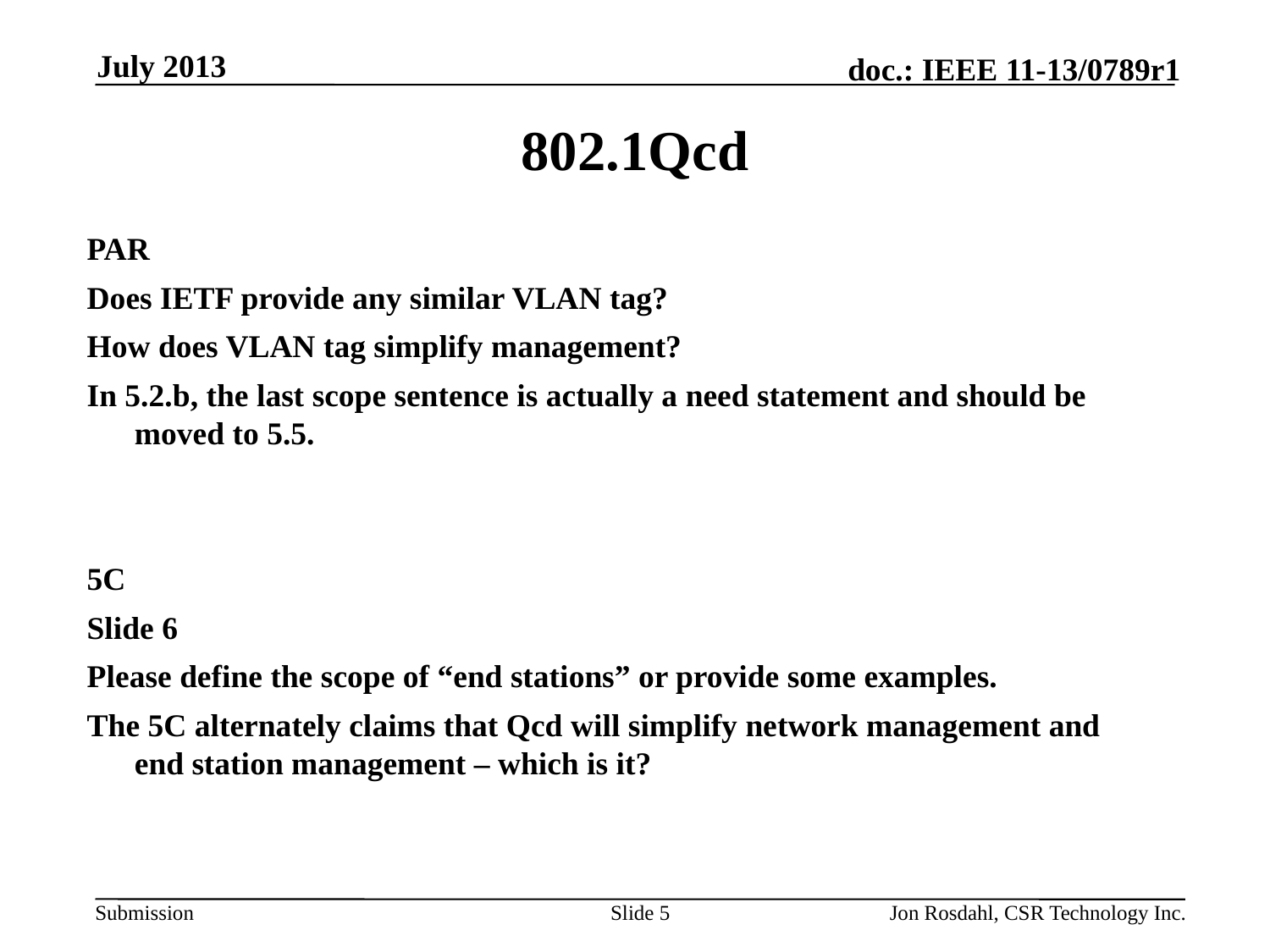

July 2013
# 802.1Qcd
PAR
Does IETF provide any similar VLAN tag?
How does VLAN tag simplify management?
In 5.2.b, the last scope sentence is actually a need statement and should be moved to 5.5.

5C
Slide 6
Please define the scope of “end stations” or provide some examples.
The 5C alternately claims that Qcd will simplify network management and end station management – which is it?
Slide 5
Jon Rosdahl, CSR Technology Inc.